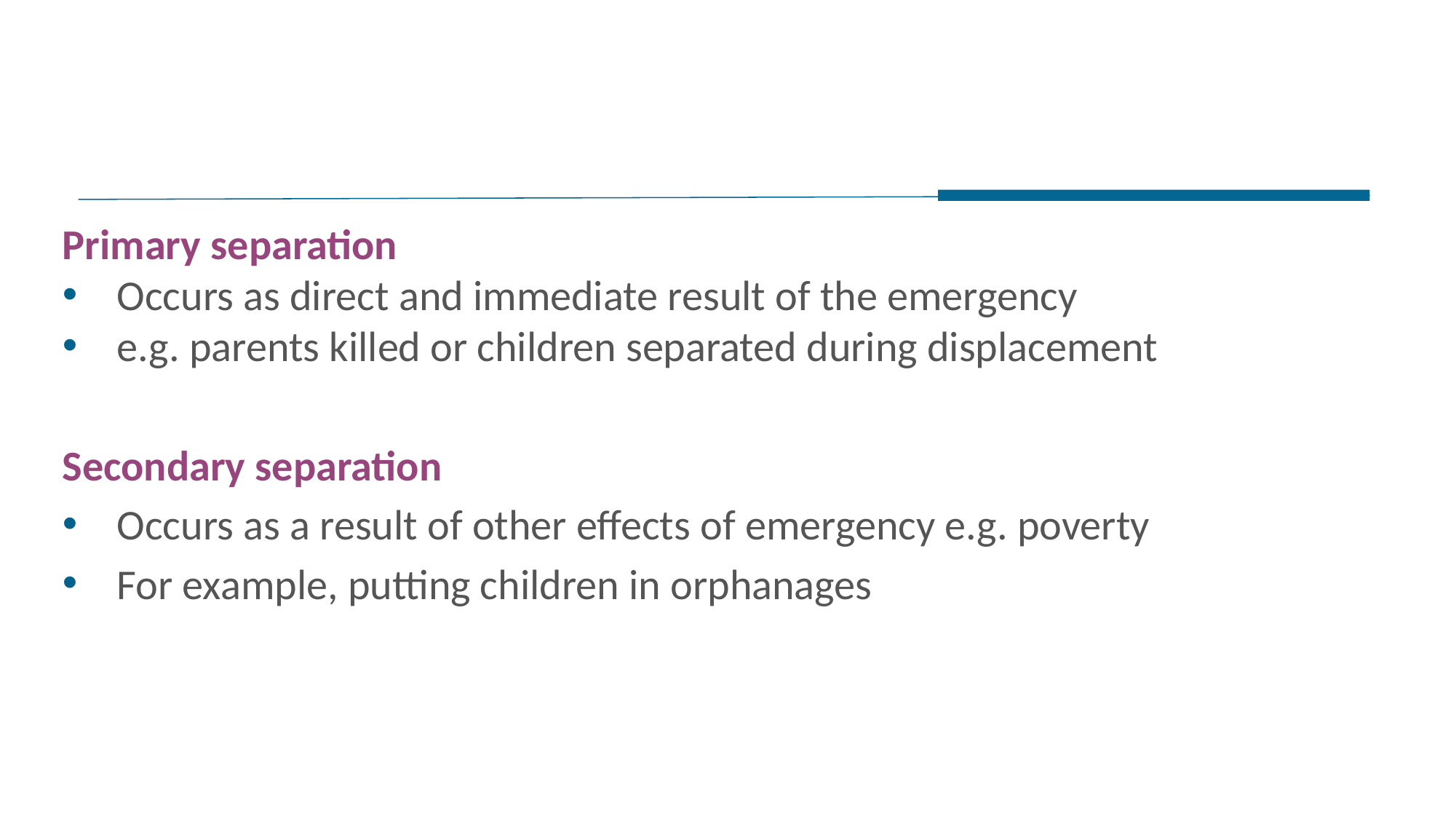

Primary separation
Occurs as direct and immediate result of the emergency
e.g. parents killed or children separated during displacement

Secondary separation
Occurs as a result of other effects of emergency e.g. poverty
For example, putting children in orphanages